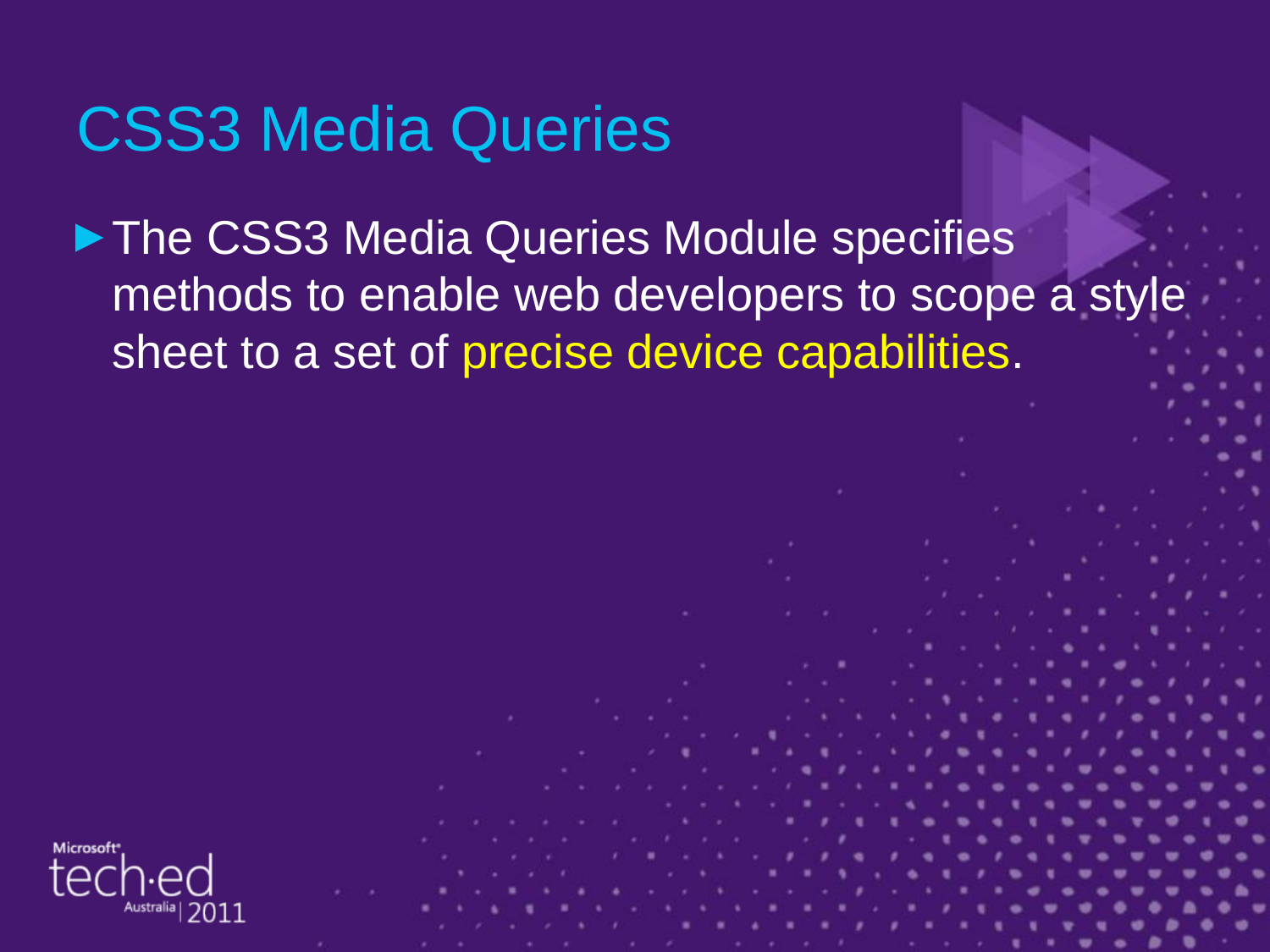

# CSS3 Media Queries
The CSS3 Media Queries Module specifies methods to enable web developers to scope a style sheet to a set of precise device capabilities.